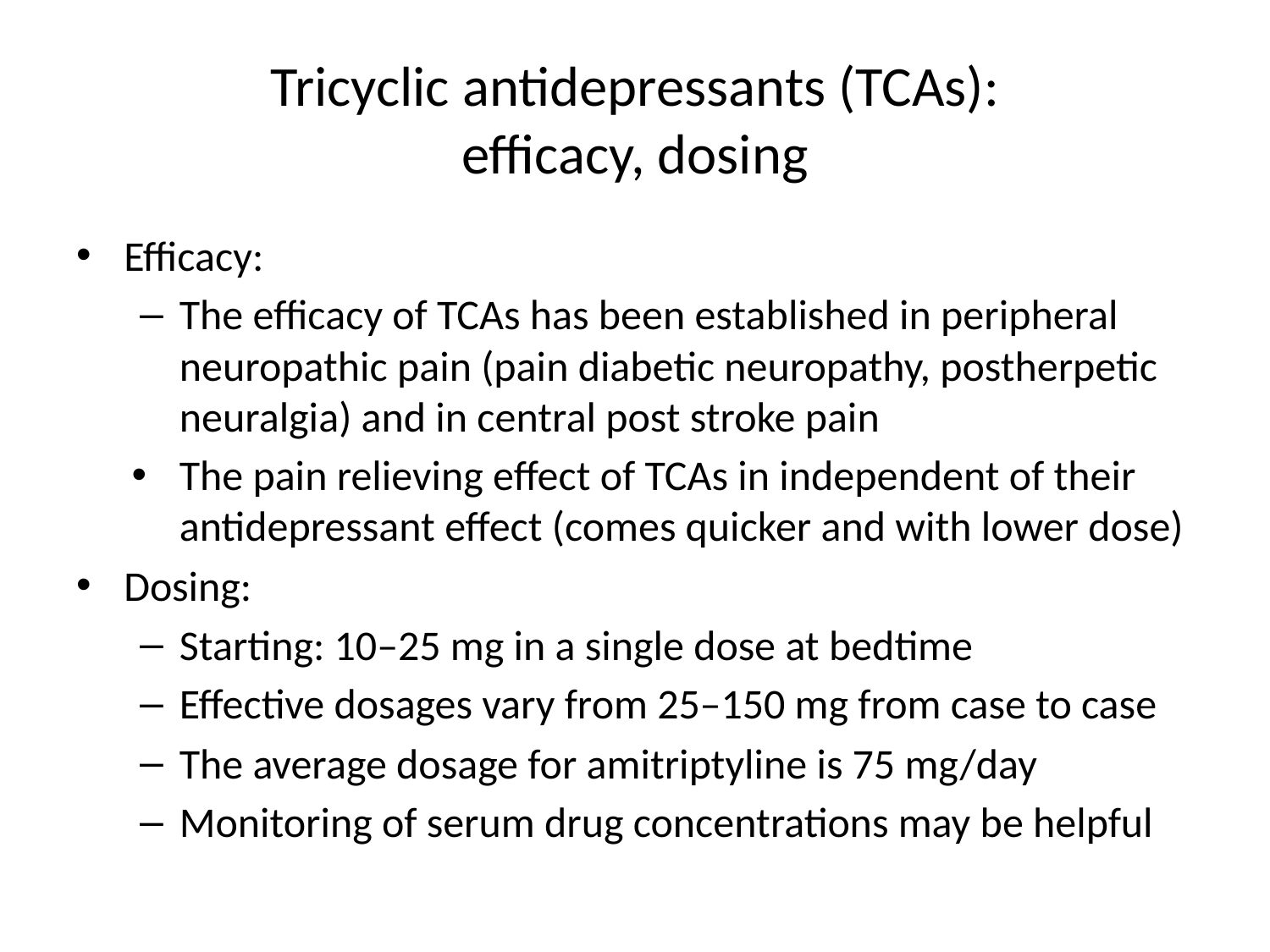

# Tricyclic antidepressants (TCAs): efficacy, dosing
Efficacy:
The efficacy of TCAs has been established in peripheral neuropathic pain (pain diabetic neuropathy, postherpetic neuralgia) and in central post stroke pain
The pain relieving effect of TCAs in independent of their antidepressant effect (comes quicker and with lower dose)
Dosing:
Starting: 10–25 mg in a single dose at bedtime
Effective dosages vary from 25–150 mg from case to case
The average dosage for amitriptyline is 75 mg/day
Monitoring of serum drug concentrations may be helpful